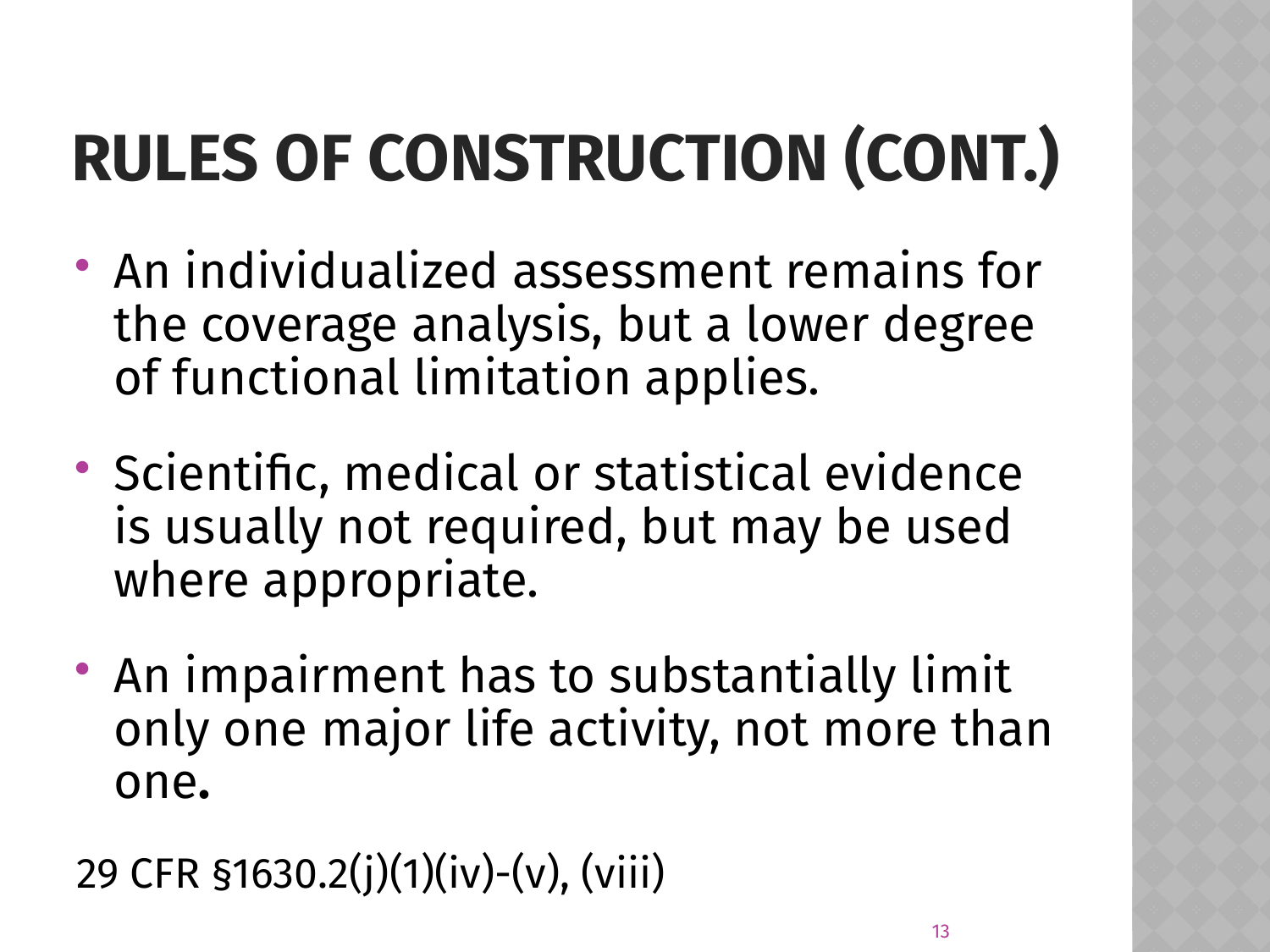

# RuleS of construction (Cont.)
An individualized assessment remains for the coverage analysis, but a lower degree of functional limitation applies.
Scientific, medical or statistical evidence is usually not required, but may be used where appropriate.
An impairment has to substantially limit only one major life activity, not more than one.
29 CFR §1630.2(j)(1)(iv)-(v), (viii)

13